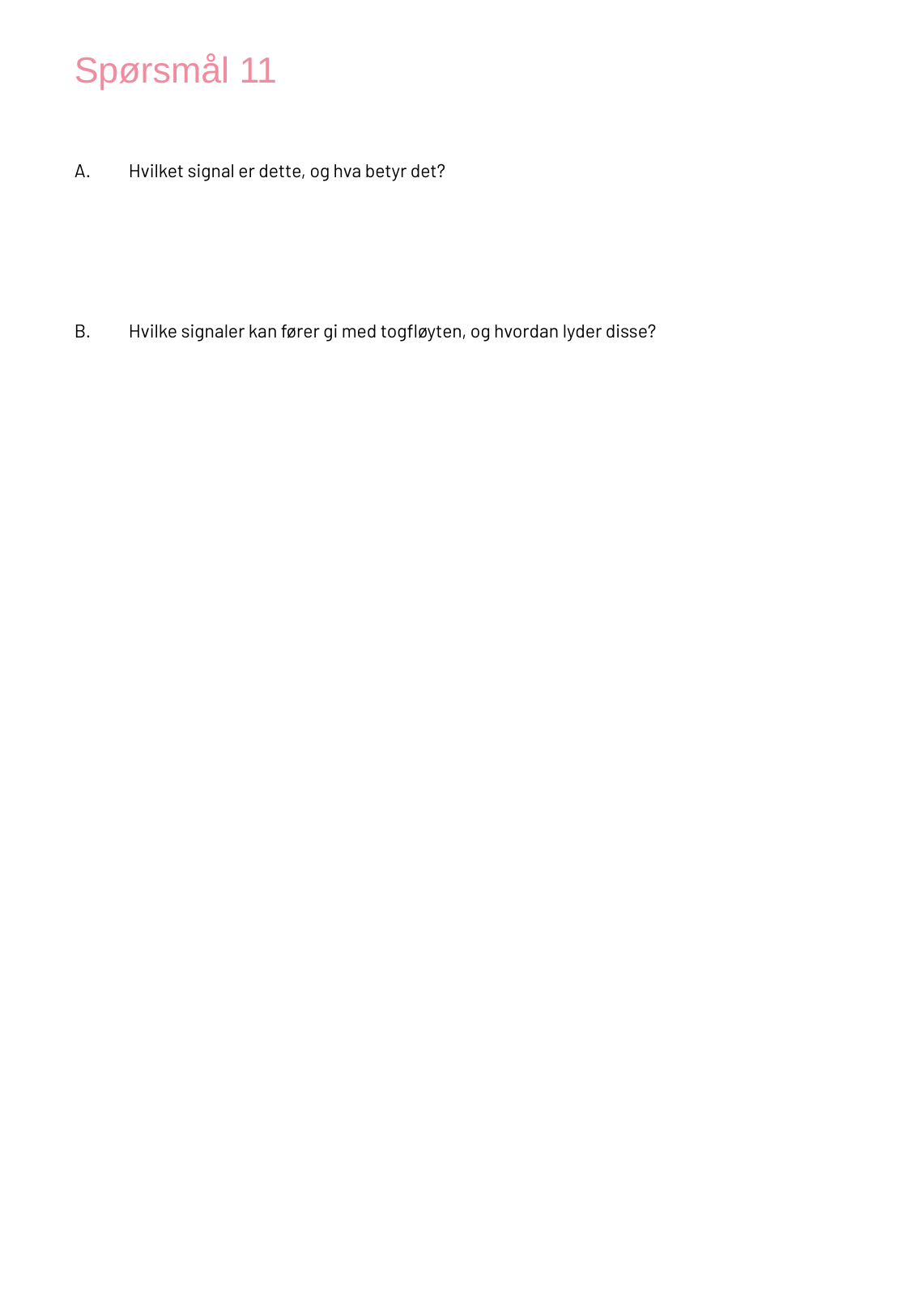

Spørsmål 11
Hvilket signal er dette, og hva betyr det?

Hvilke signaler kan fører gi med togfløyten, og hvordan lyder disse?